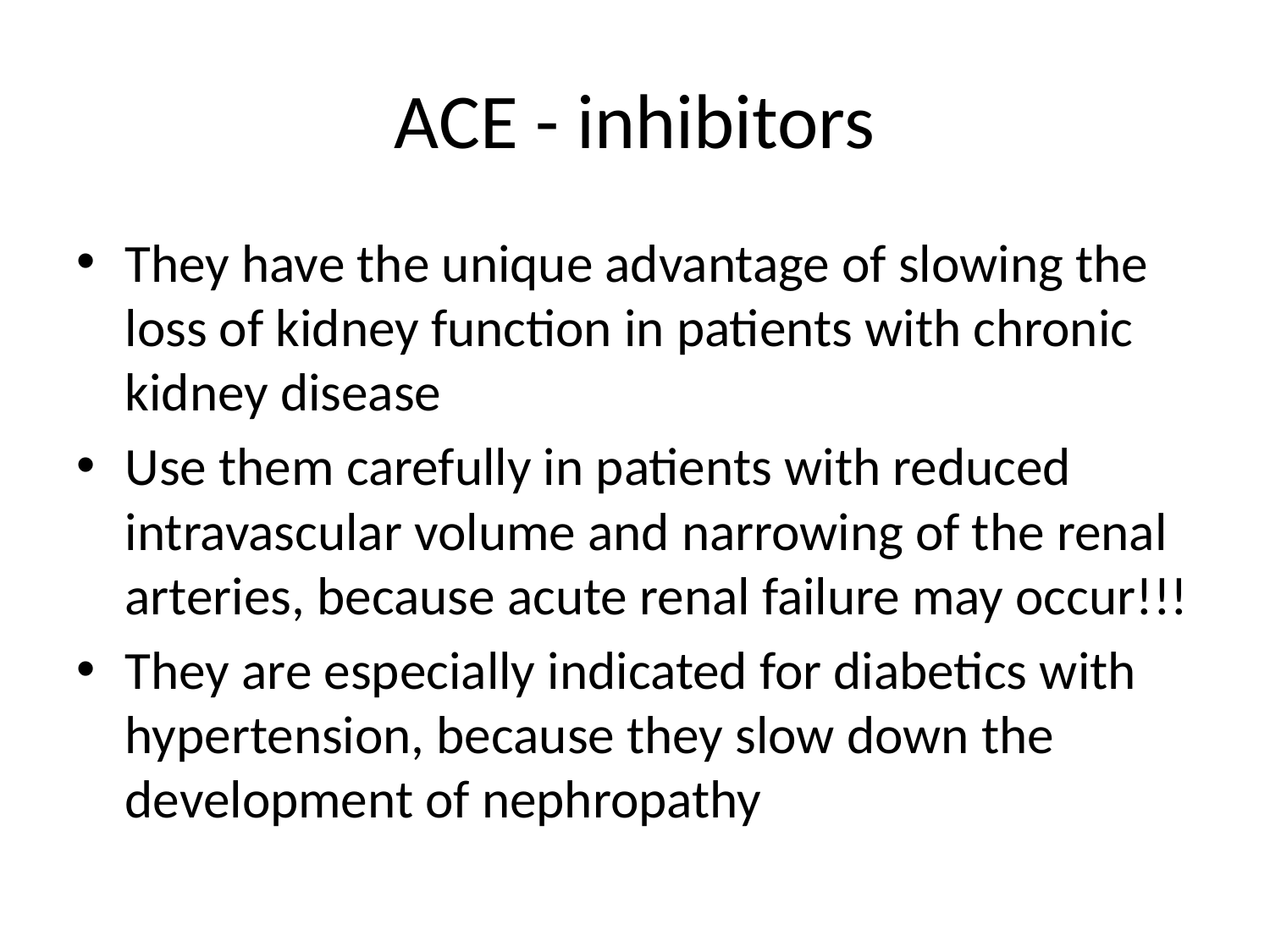

# ACE - inhibitors
They have the unique advantage of slowing the loss of kidney function in patients with chronic kidney disease
Use them carefully in patients with reduced intravascular volume and narrowing of the renal arteries, because acute renal failure may occur!!!
They are especially indicated for diabetics with hypertension, because they slow down the development of nephropathy